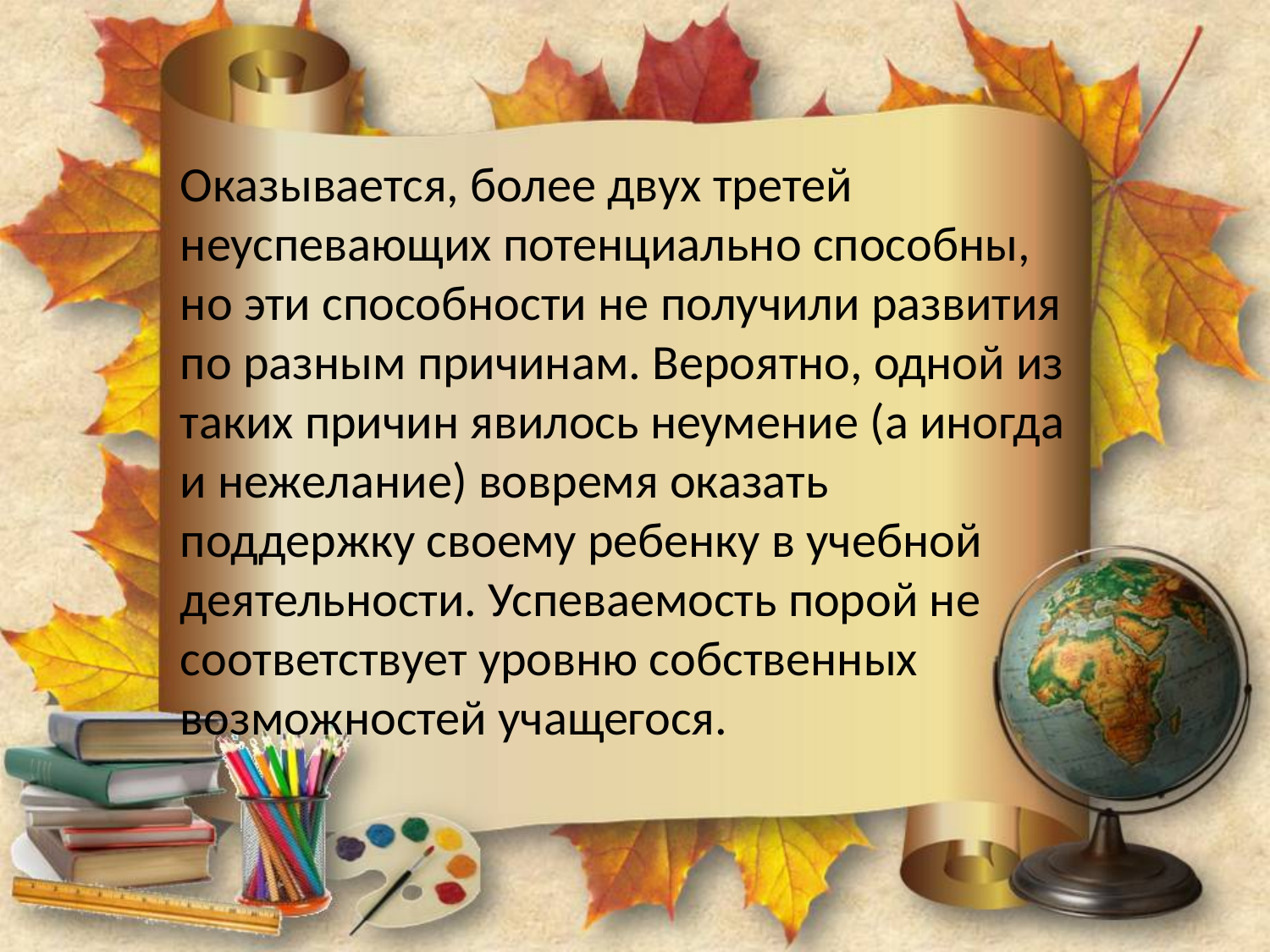

Оказывается, более двух третей неуспевающих потенциально способны, но эти способности не получили развития по разным причинам. Вероятно, одной из таких причин явилось неумение (а иногда и нежелание) вовремя оказать поддержку своему ребенку в учебной деятельности. Успеваемость порой не соответствует уровню собственных возможностей учащегося.